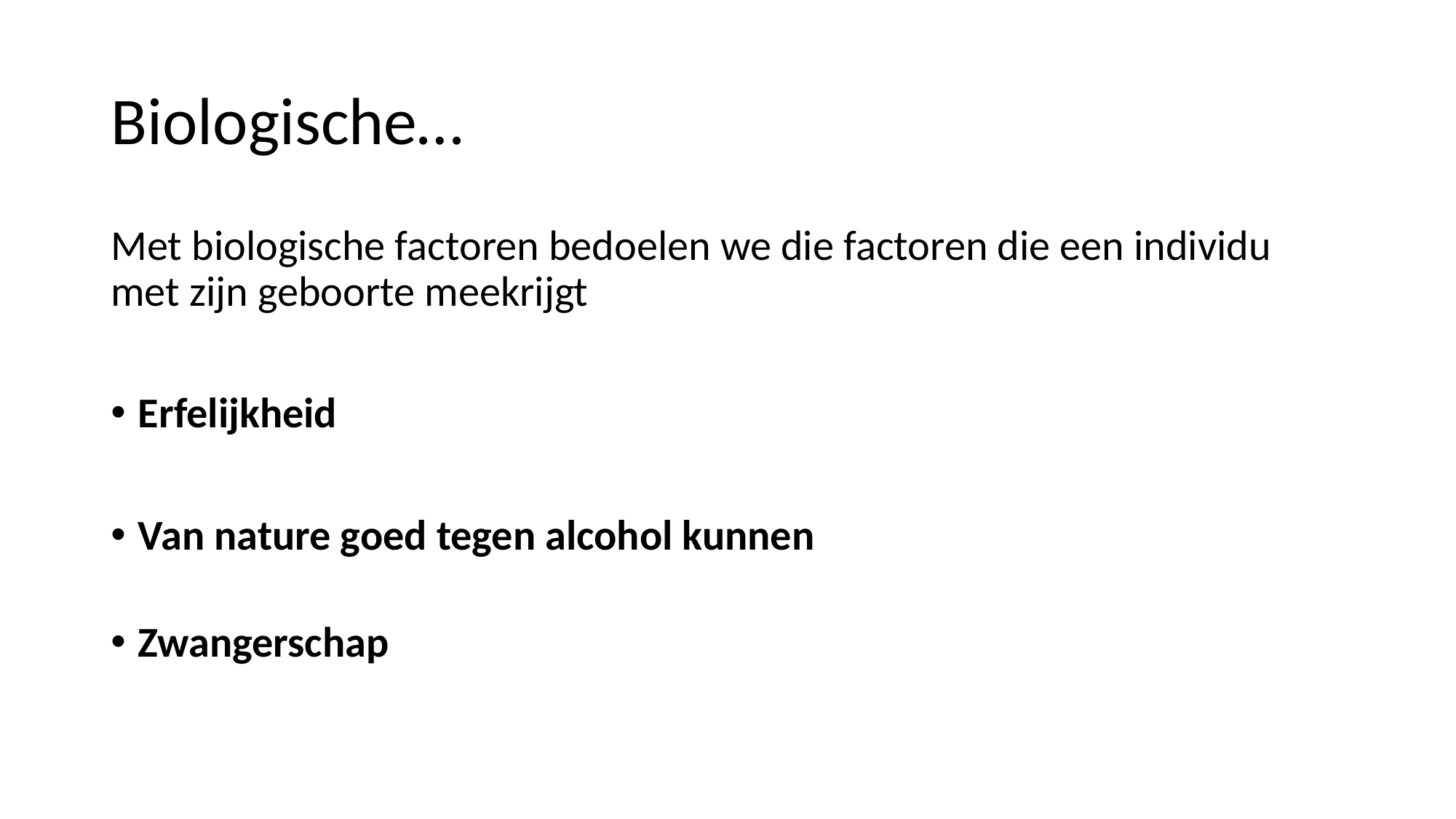

# Biologische…
Met biologische factoren bedoelen we die factoren die een individu met zijn geboorte meekrijgt

Erfelijkheid

Van nature goed tegen alcohol kunnen
Zwangerschap